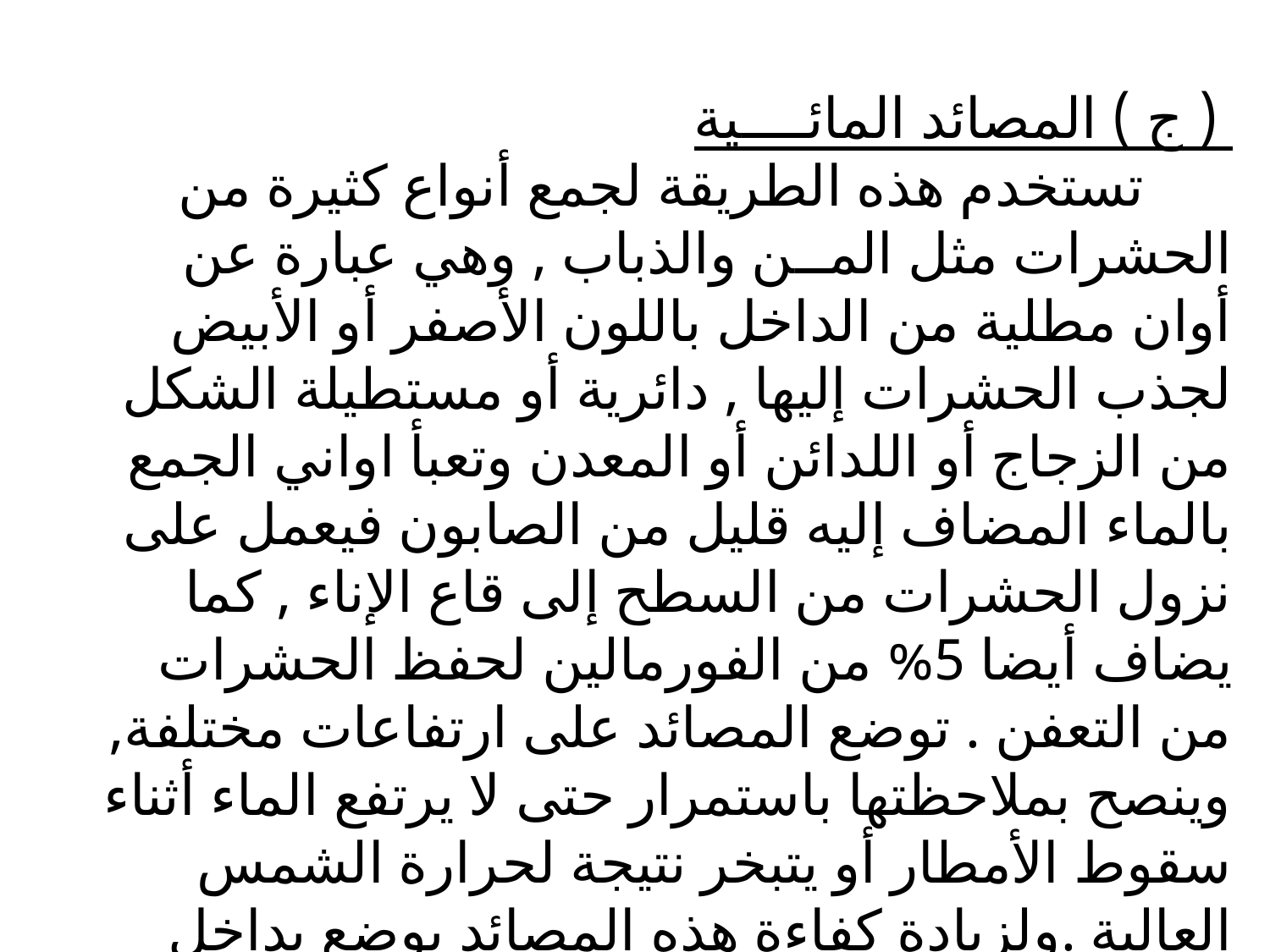

( ج ) المصائد المائــــية
      تستخدم هذه الطريقة لجمع أنواع كثيرة من الحشرات مثل المــن والذباب , وهي عبارة عن أوان مطلية من الداخل باللون الأصفر أو الأبيض لجذب الحشرات إليها , دائرية أو مستطيلة الشكل من الزجاج أو اللدائن أو المعدن وتعبأ اواني الجمع بالماء المضاف إليه قليل من الصابون فيعمل على نزول الحشرات من السطح إلى قاع الإناء , كما يضاف أيضا 5% من الفورمالين لحفظ الحشرات من التعفن . توضع المصائد على ارتفاعات مختلفة, وينصح بملاحظتها باستمرار حتى لا يرتفع الماء أثناء سقوط الأمطار أو يتبخر نتيجة لحرارة الشمس العالية .ولزيادة كفاءة هذه المصائد يوضع بداخل الإناء لوح من الزجاج أو صفيحتان من الالومنيوم في وضع